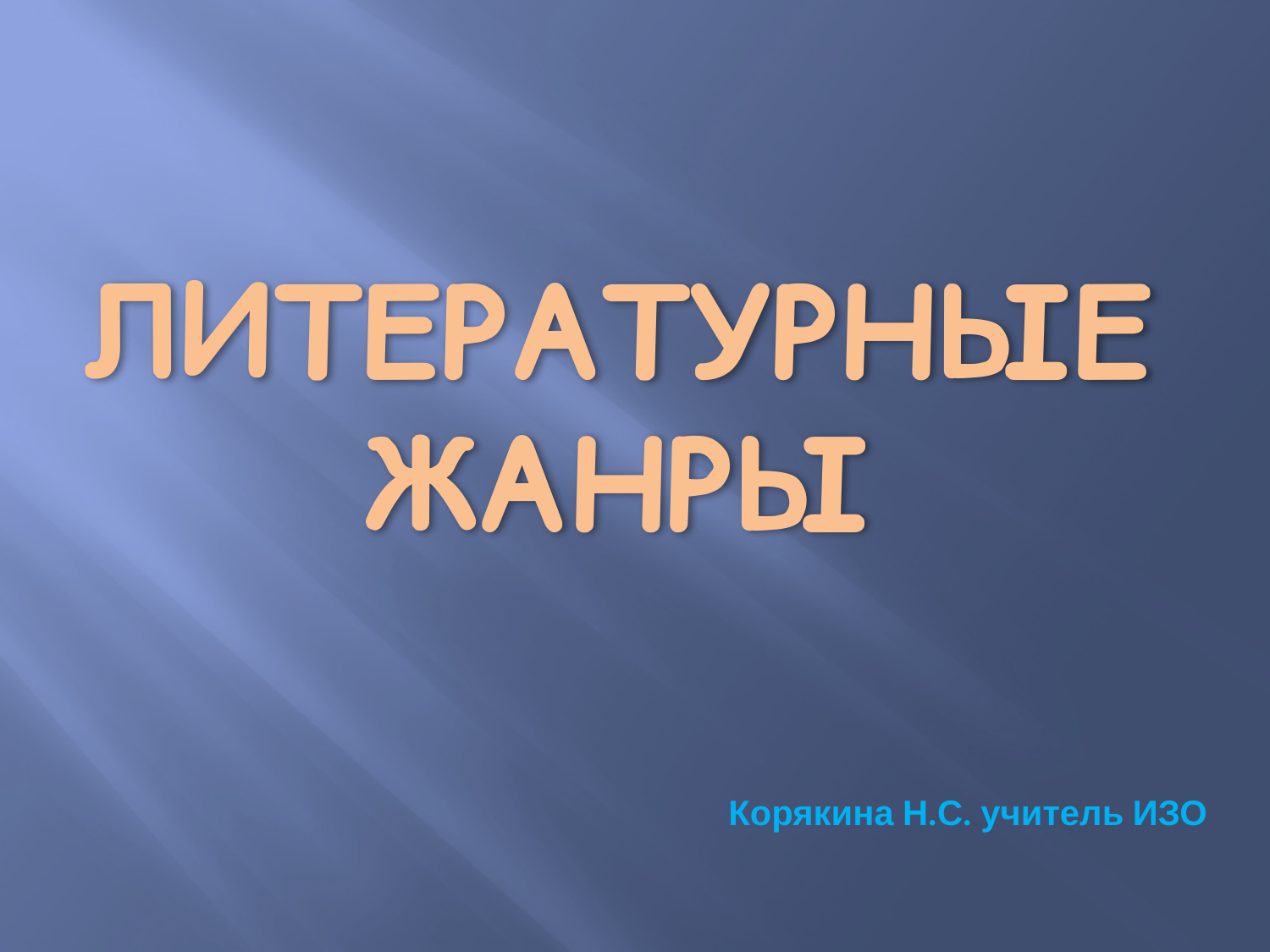

# Литературные жанры
Корякина Н.С. учитель ИЗО